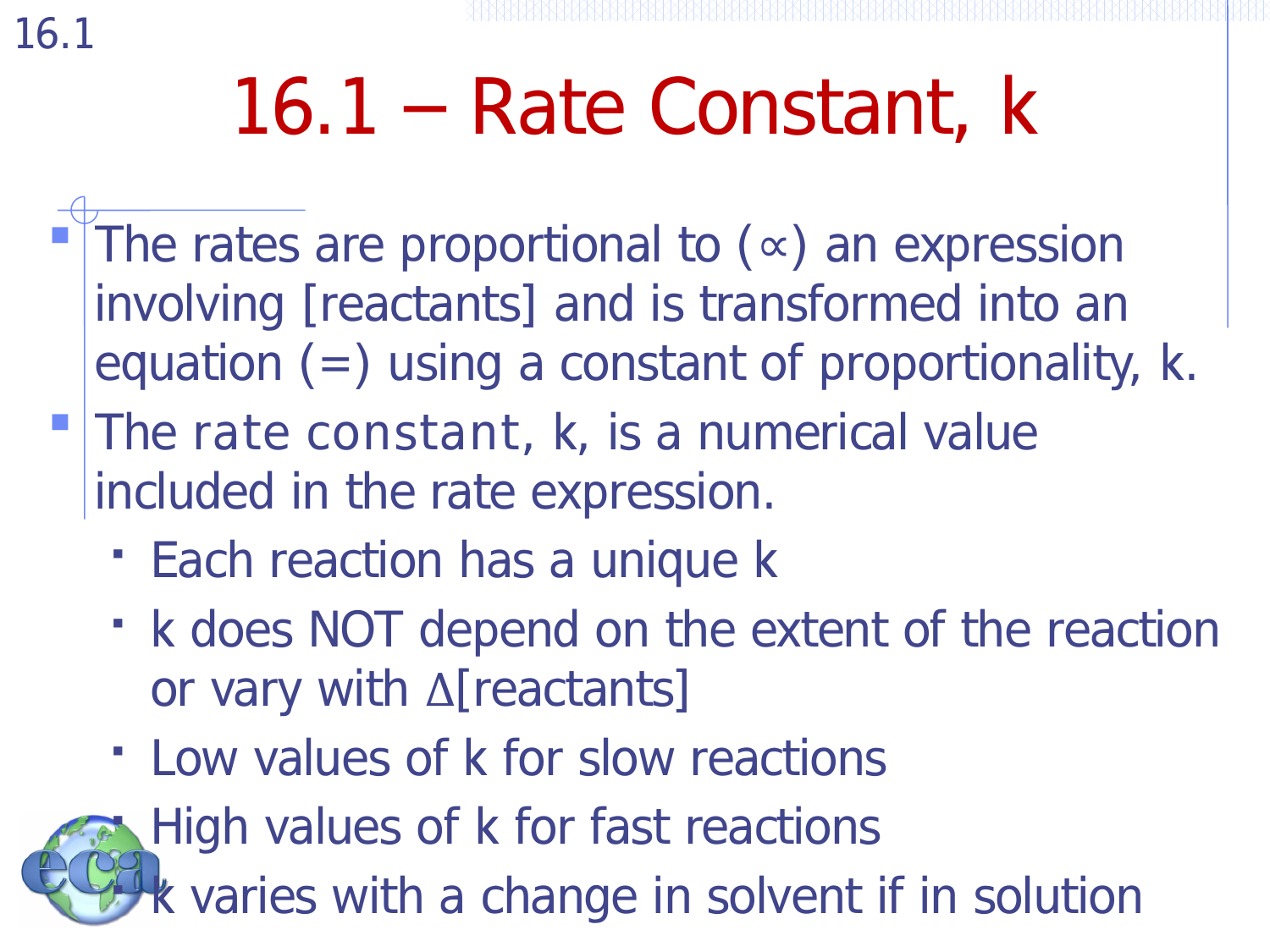

# 16.1 – Rate Constant, k
The rates are proportional to (∝) an expression involving [reactants] and is transformed into an equation (=) using a constant of proportionality, k.
The rate constant, k, is a numerical value included in the rate expression.
Each reaction has a unique k
k does NOT depend on the extent of the reaction or vary with ∆[reactants]
Low values of k for slow reactions
High values of k for fast reactions
k varies with a change in solvent if in solution